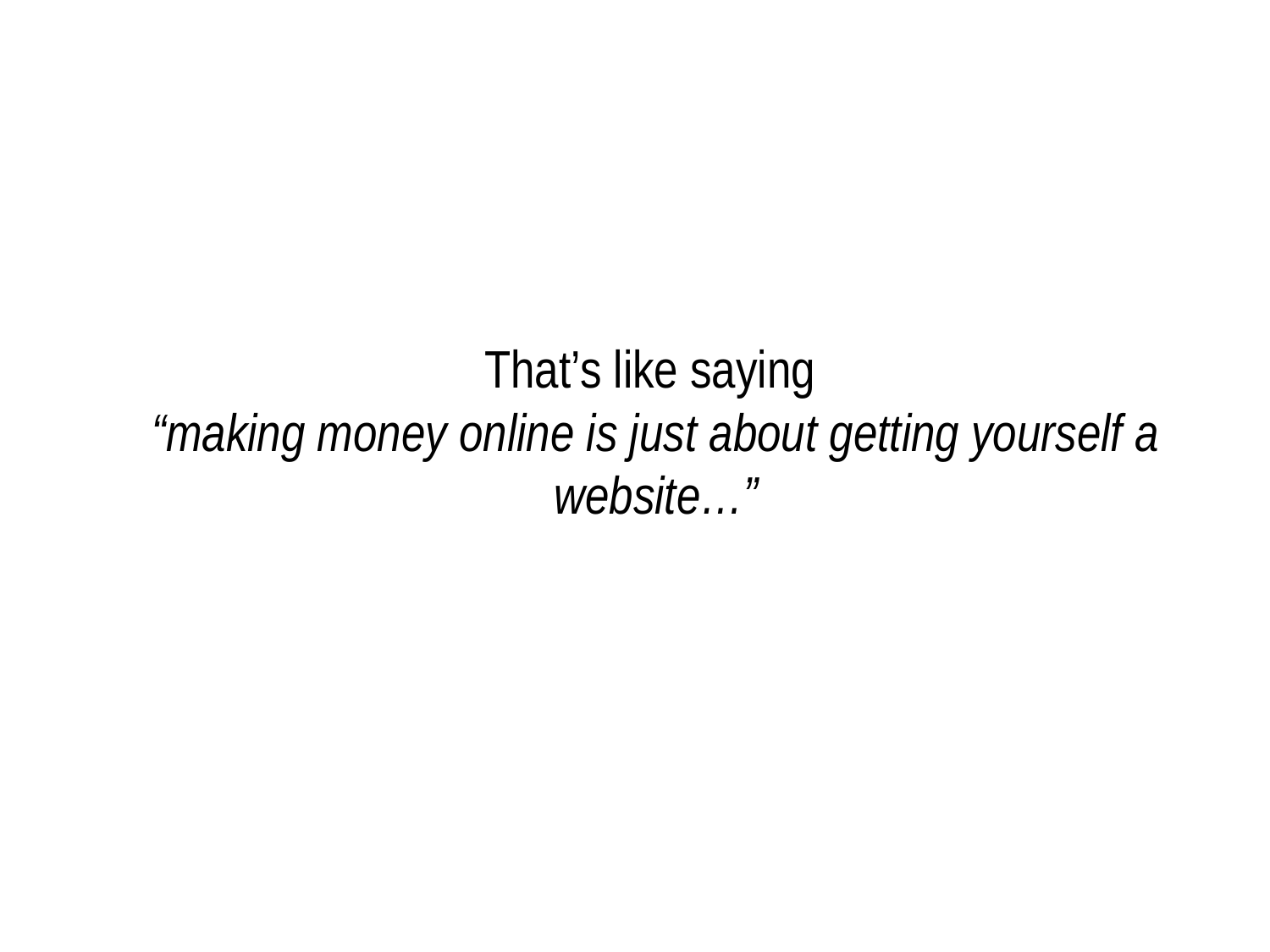

# That’s like saying “making money online is just about getting yourself a website…”